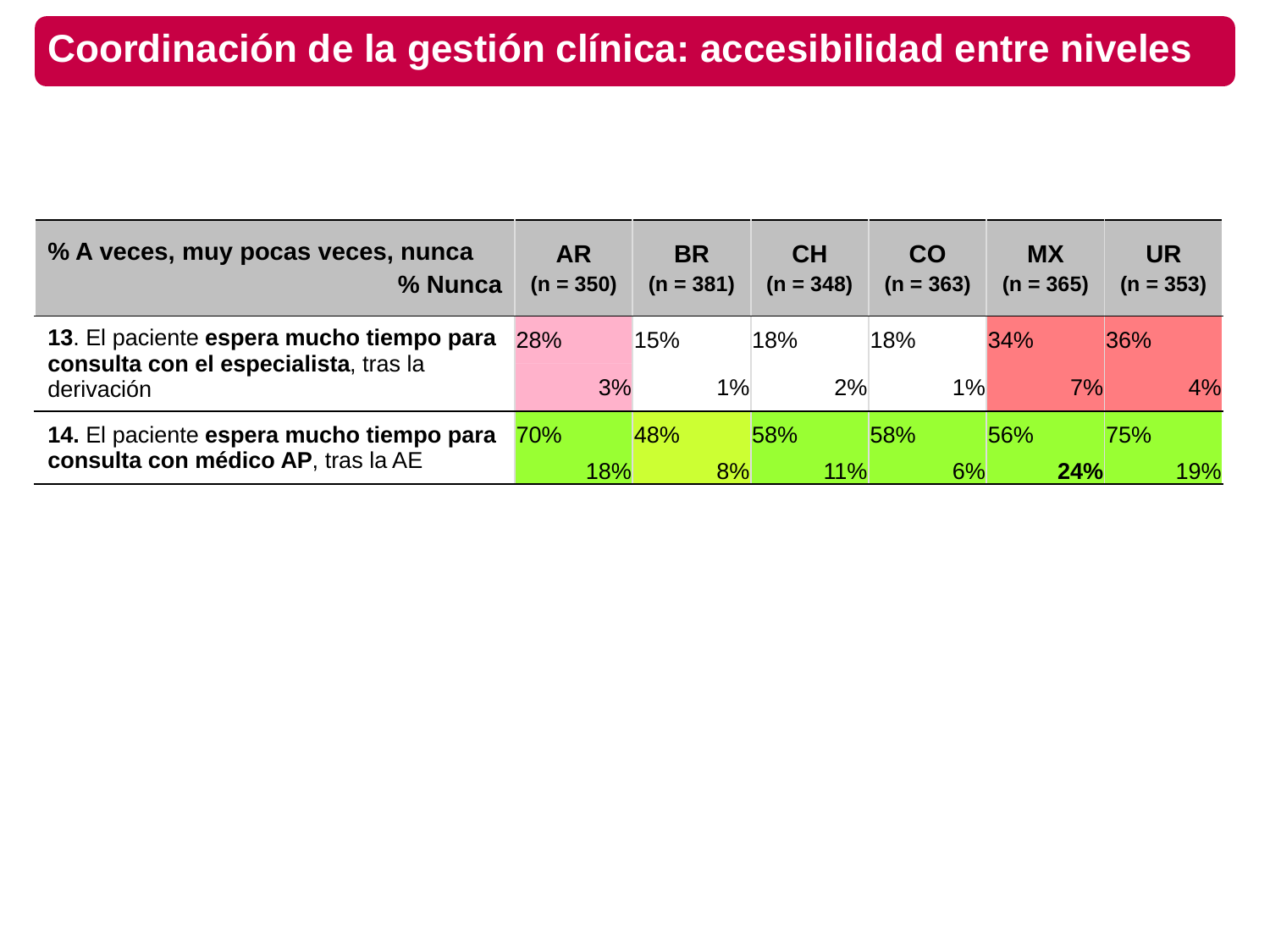

Coordinación de la gestión clínica: accesibilidad entre niveles
| % A veces, muy pocas veces, nunca % Nunca | AR (n = 350) | BR (n = 381) | CH (n = 348) | CO (n = 363) | MX (n = 365) | UR (n = 353) |
| --- | --- | --- | --- | --- | --- | --- |
| 13. El paciente espera mucho tiempo para consulta con el especialista, tras la derivación | 28% | 15% | 18% | 18% | 34% | 36% |
|  | 3% | 1% | 2% | 1% | 7% | 4% |
| 14. El paciente espera mucho tiempo para consulta con médico AP, tras la AE | 70% | 48% | 58% | 58% | 56% | 75% |
|  | 18% | 8% | 11% | 6% | 24% | 19% |